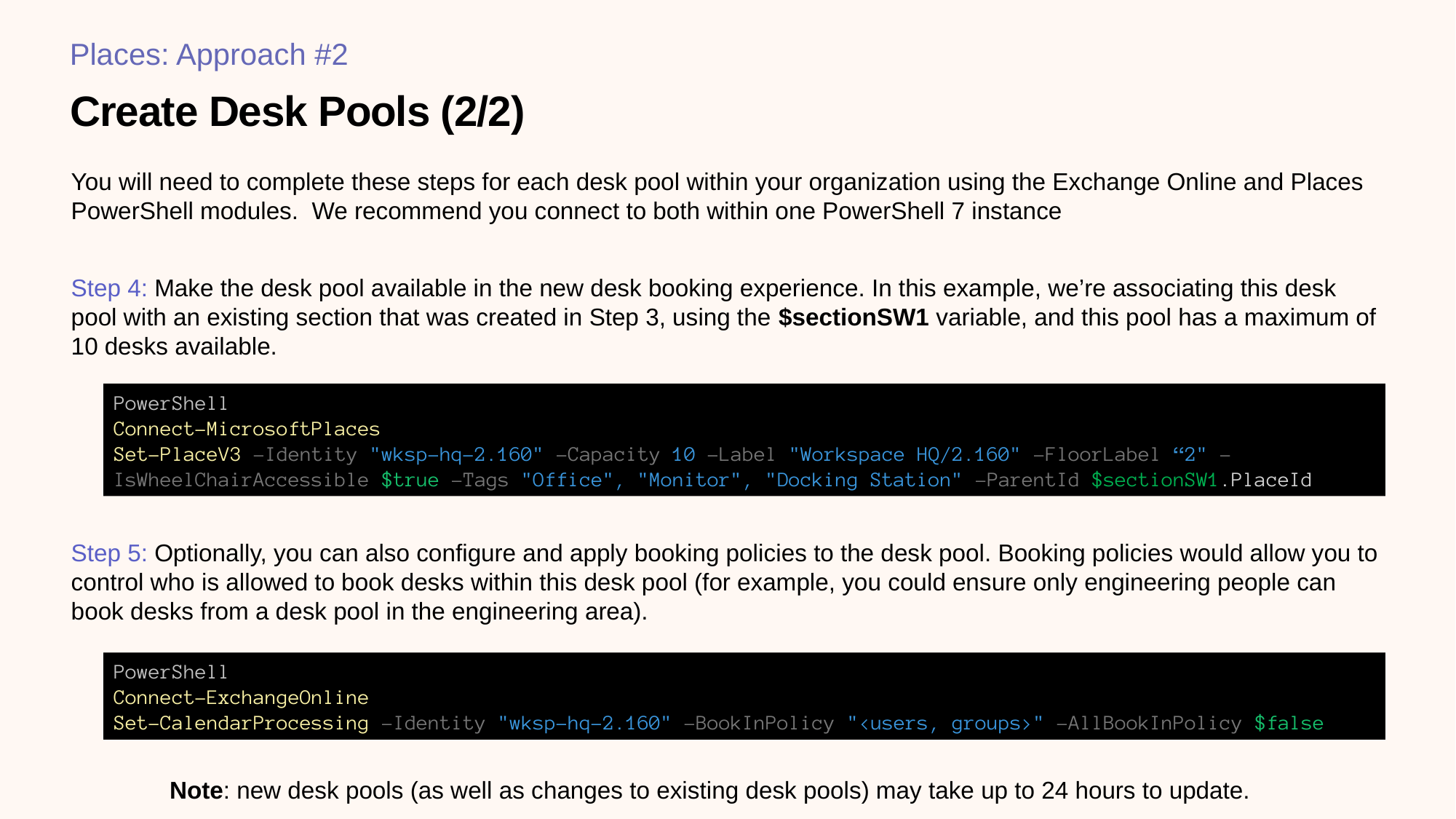

Places: Approach #2
# Create Desk Pools (2/2)
You will need to complete these steps for each desk pool within your organization using the Exchange Online and Places PowerShell modules.  We recommend you connect to both within one PowerShell 7 instance
Step 4: Make the desk pool available in the new desk booking experience. In this example, we’re associating this desk pool with an existing section that was created in Step 3, using the $sectionSW1 variable, and this pool has a maximum of 10 desks available.
PowerShell
Connect-MicrosoftPlaces
Set-PlaceV3 –Identity "wksp-hq-2.160" -Capacity 10 -Label "Workspace HQ/2.160" –FloorLabel “2" –IsWheelChairAccessible $true –Tags "Office", "Monitor", "Docking Station" –ParentId $sectionSW1.PlaceId
Step 5: Optionally, you can also configure and apply booking policies to the desk pool. Booking policies would allow you to control who is allowed to book desks within this desk pool (for example, you could ensure only engineering people can book desks from a desk pool in the engineering area).
PowerShell
Connect-ExchangeOnline
Set-CalendarProcessing –Identity "wksp-hq-2.160" –BookInPolicy "<users, groups>" –AllBookInPolicy $false
Note: new desk pools (as well as changes to existing desk pools) may take up to 24 hours to update.